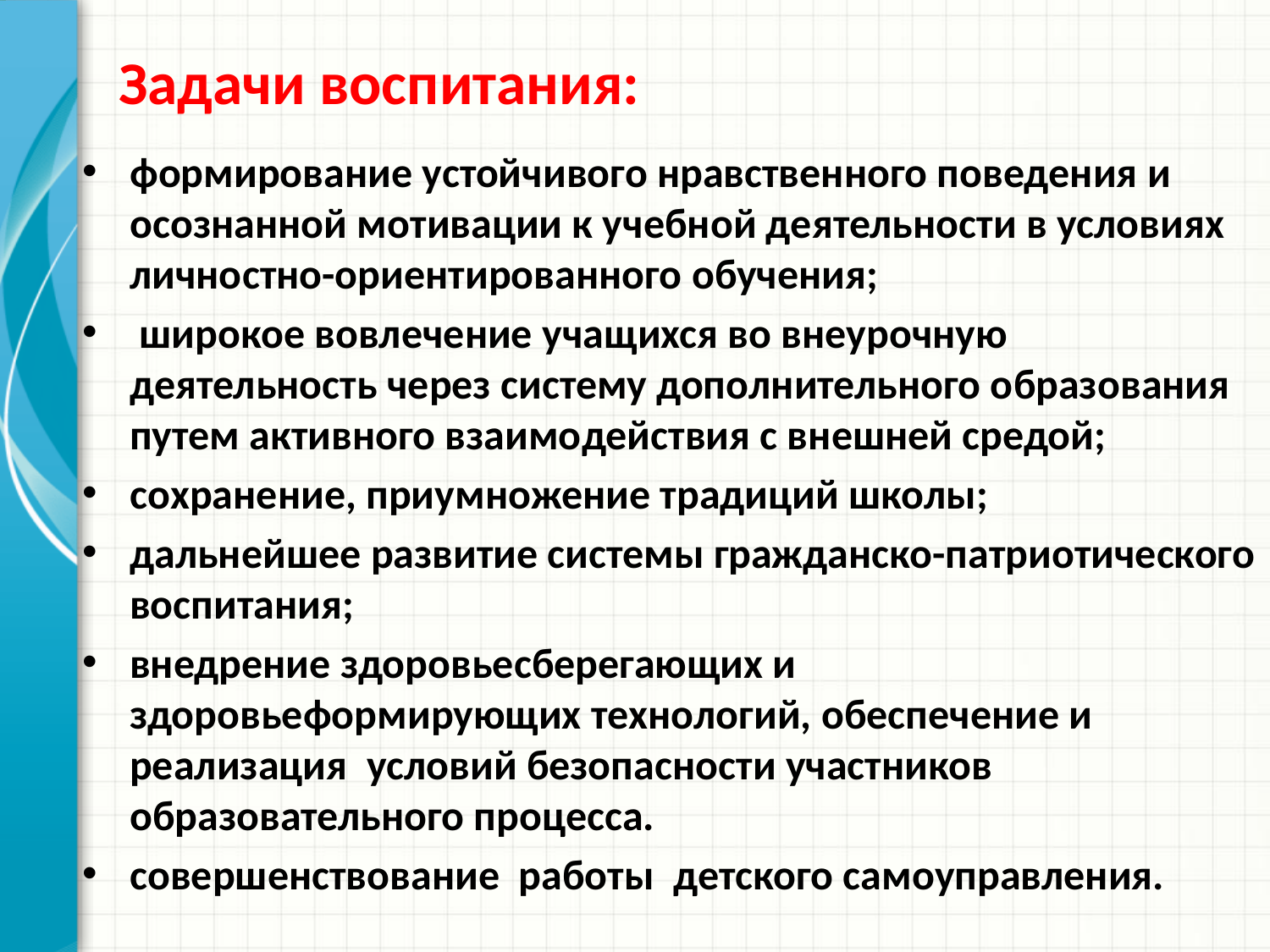

# Задачи воспитания:
формирование устойчивого нравственного поведения и  осознанной мотивации к учебной деятельности в условиях личностно-ориентированного обучения;
 широкое вовлечение учащихся во внеурочную деятельность через систему дополнительного образования путем активного взаимодействия с внешней средой;
сохранение, приумножение традиций школы;
дальнейшее развитие системы гражданско-патриотического воспитания;
внедрение здоровьесберегающих и здоровьеформирующих технологий, обеспечение и    реализация  условий безопасности участников образовательного процесса.
совершенствование  работы  детского самоуправления.